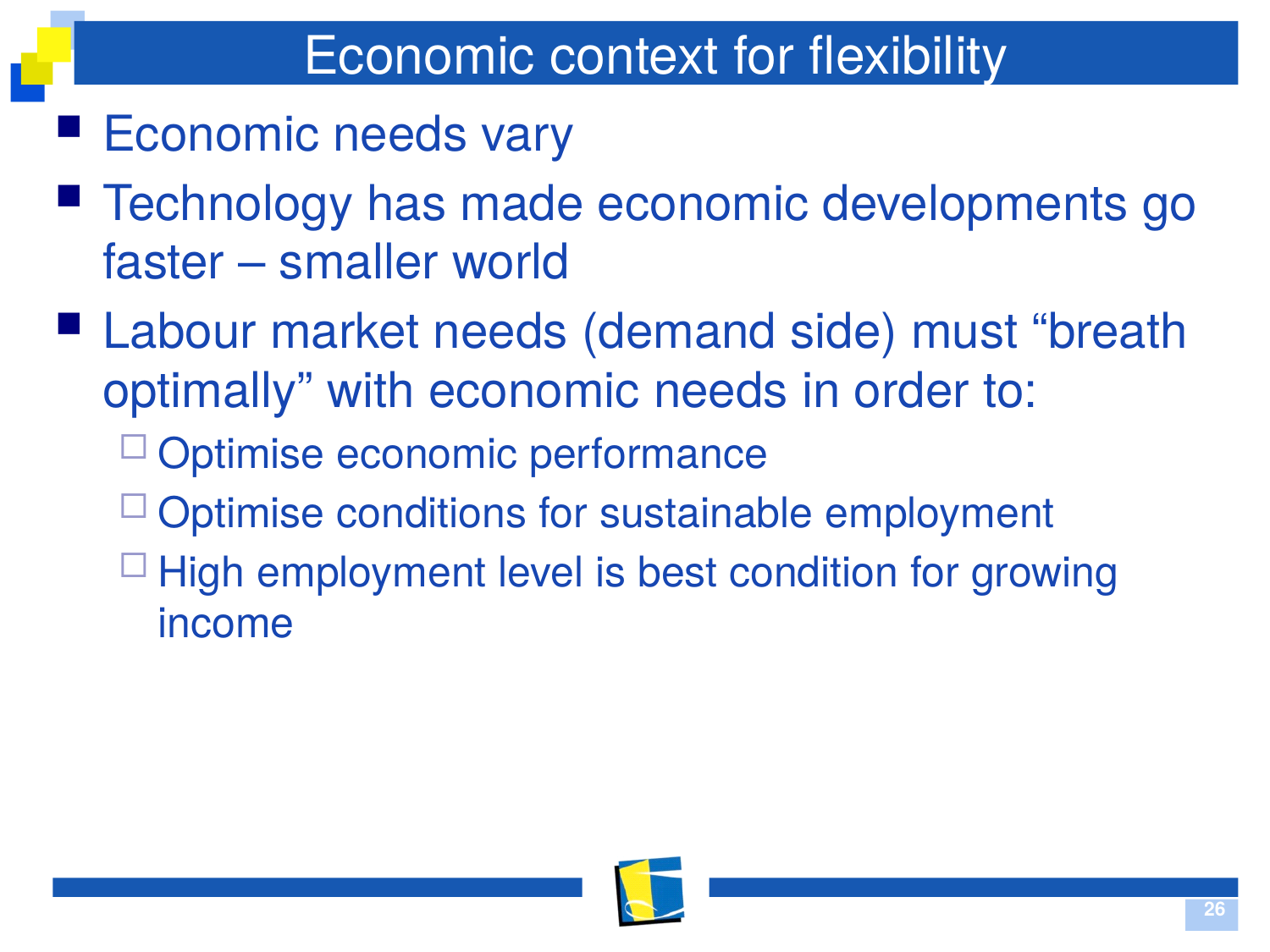

# Economic context for flexibility
Economic needs vary
Technology has made economic developments go faster – smaller world
Labour market needs (demand side) must “breath optimally” with economic needs in order to:
Optimise economic performance
Optimise conditions for sustainable employment
High employment level is best condition for growing income
26